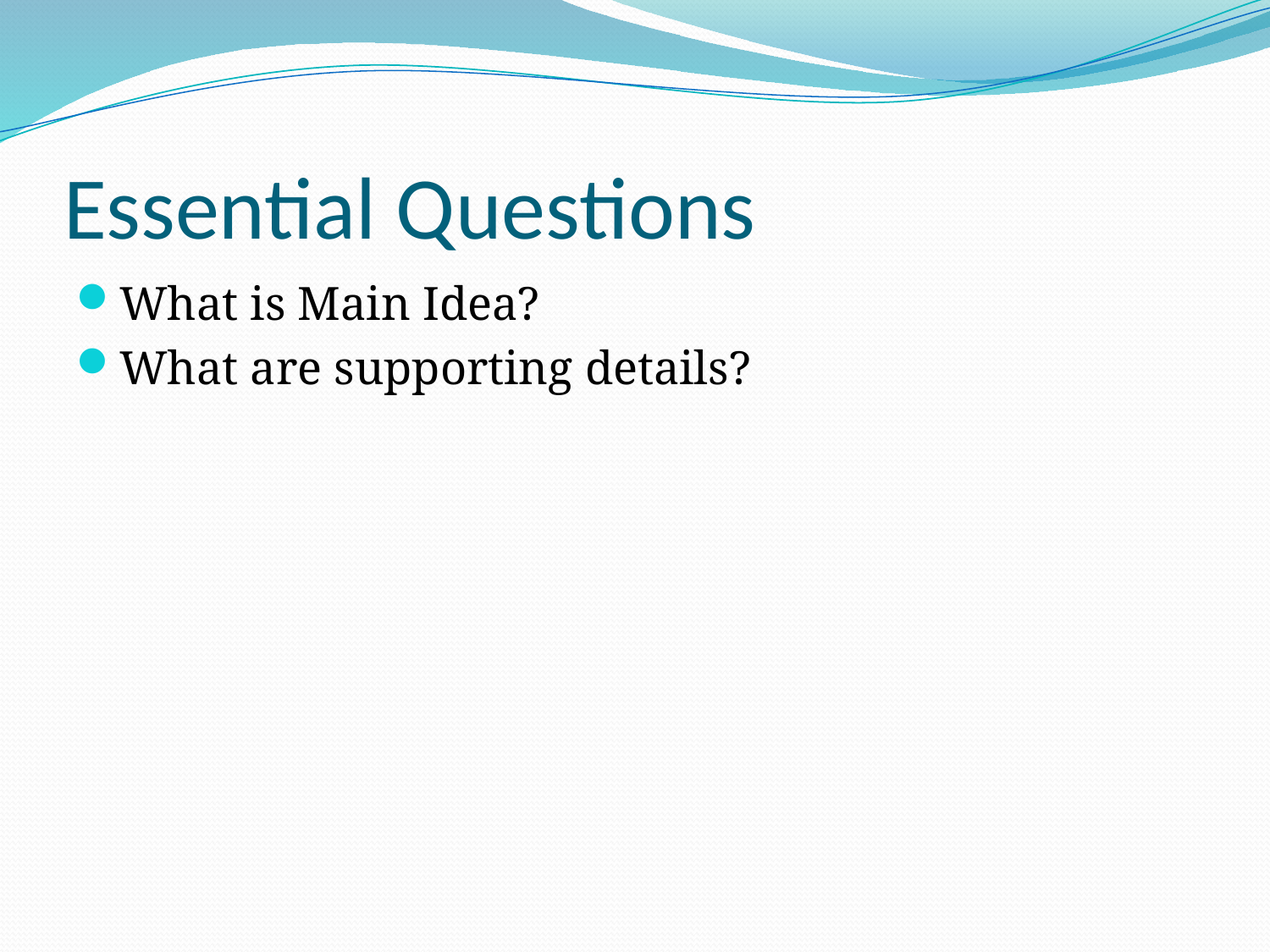

# Essential Questions
What is Main Idea?
What are supporting details?